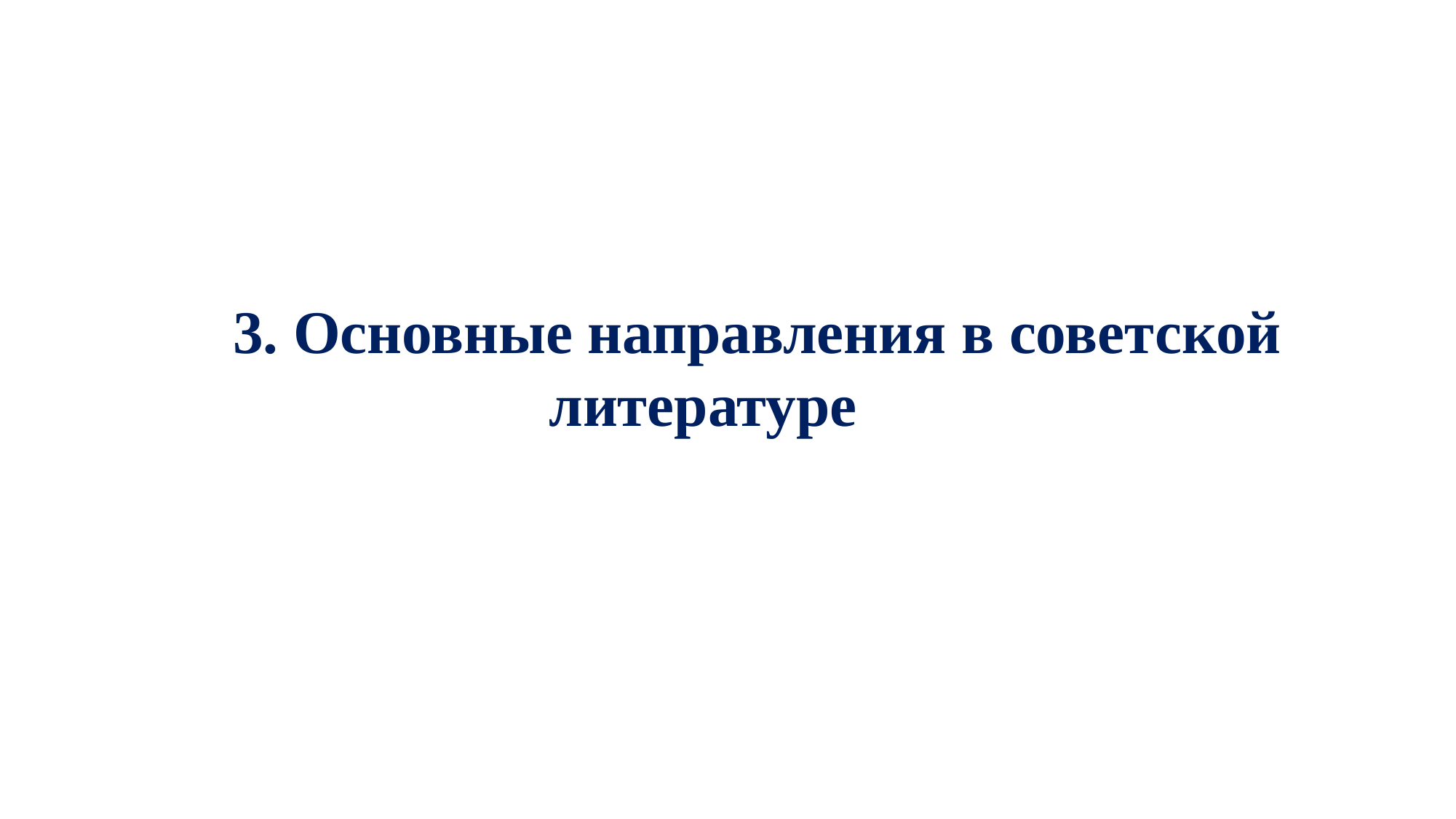

3. Основные направления в советской литературе
Электронная информационная образовательная среда